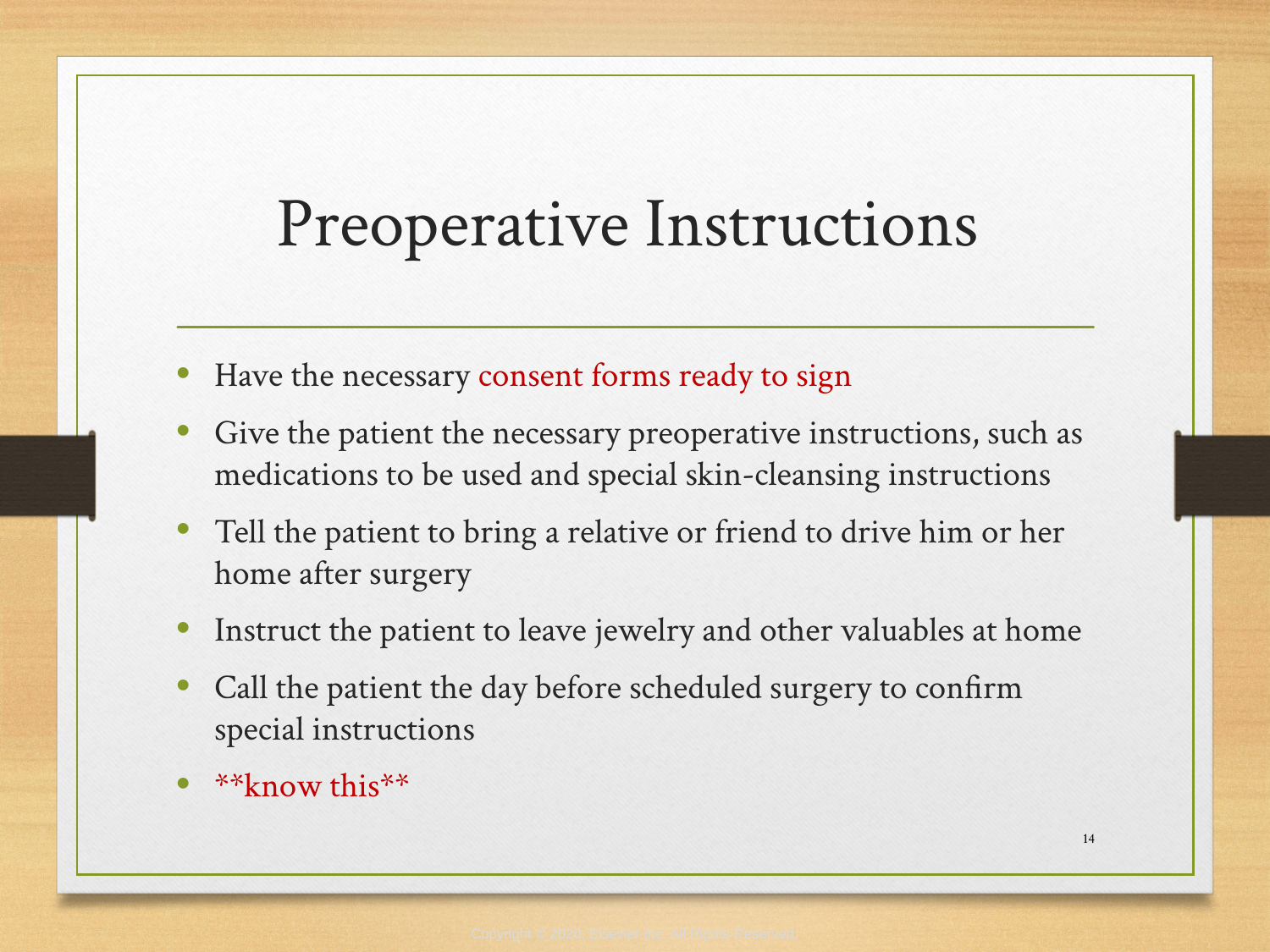

# Preoperative Instructions
Have the necessary consent forms ready to sign
Give the patient the necessary preoperative instructions, such as medications to be used and special skin-cleansing instructions
Tell the patient to bring a relative or friend to drive him or her home after surgery
Instruct the patient to leave jewelry and other valuables at home
Call the patient the day before scheduled surgery to confirm special instructions
**know this**

 14